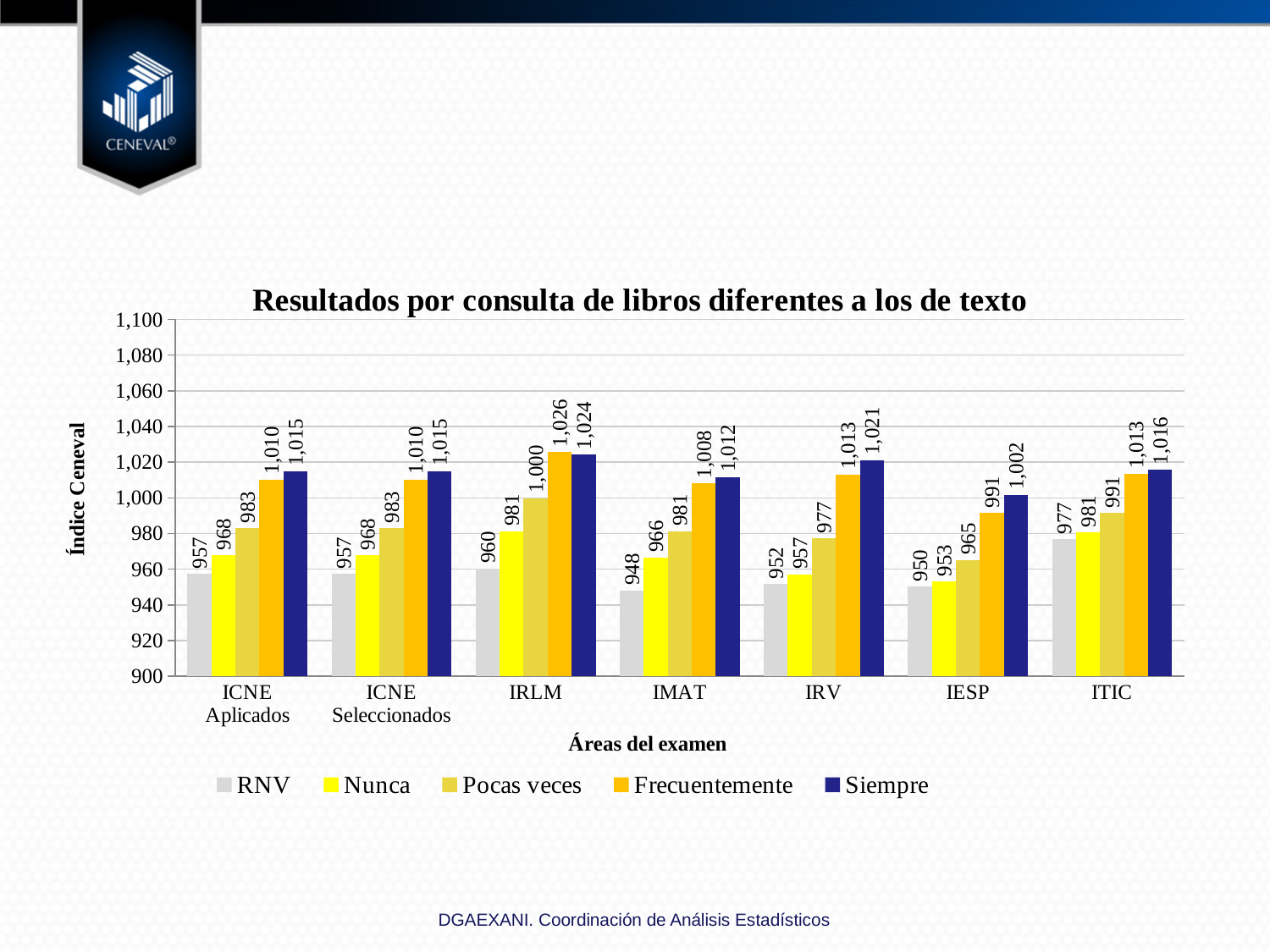

### Chart: Resultados por consulta de libros diferentes a los de texto

| Category | RNV | Nunca | Pocas veces | Frecuentemente | Siempre |
|---|---|---|---|---|---|
| ICNE Aplicados | 957.3748411689977 | 967.7073259407381 | 982.9847400405135 | 1010.3184060987302 | 1014.8679896462468 |
| ICNE Seleccionados | 957.3748411689977 | 967.7073259407381 | 982.9847400405135 | 1010.3184060987302 | 1014.8679896462468 |
| IRLM | 960.317662007623 | 981.3433921105253 | 999.8109385550306 | 1025.7107780090264 | 1024.341673856773 |
| IMAT | 947.9669631512054 | 966.4715506271586 | 981.3427864055815 | 1008.0880667867082 | 1011.5237273511661 |
| IRV | 951.5883100381217 | 957.0750772586837 | 977.248255683097 | 1013.0093772653947 | 1021.2148403796401 |
| IESP | 950.2160101651842 | 953.0394473732049 | 965.1028584289894 | 991.3998082454458 | 1001.5478861087144 |
| ITIC | 976.7852604828463 | 980.6071623341211 | 991.4188611298675 | 1013.3840001870776 | 1015.711820534944 |
DGAEXANI. Coordinación de Análisis Estadísticos